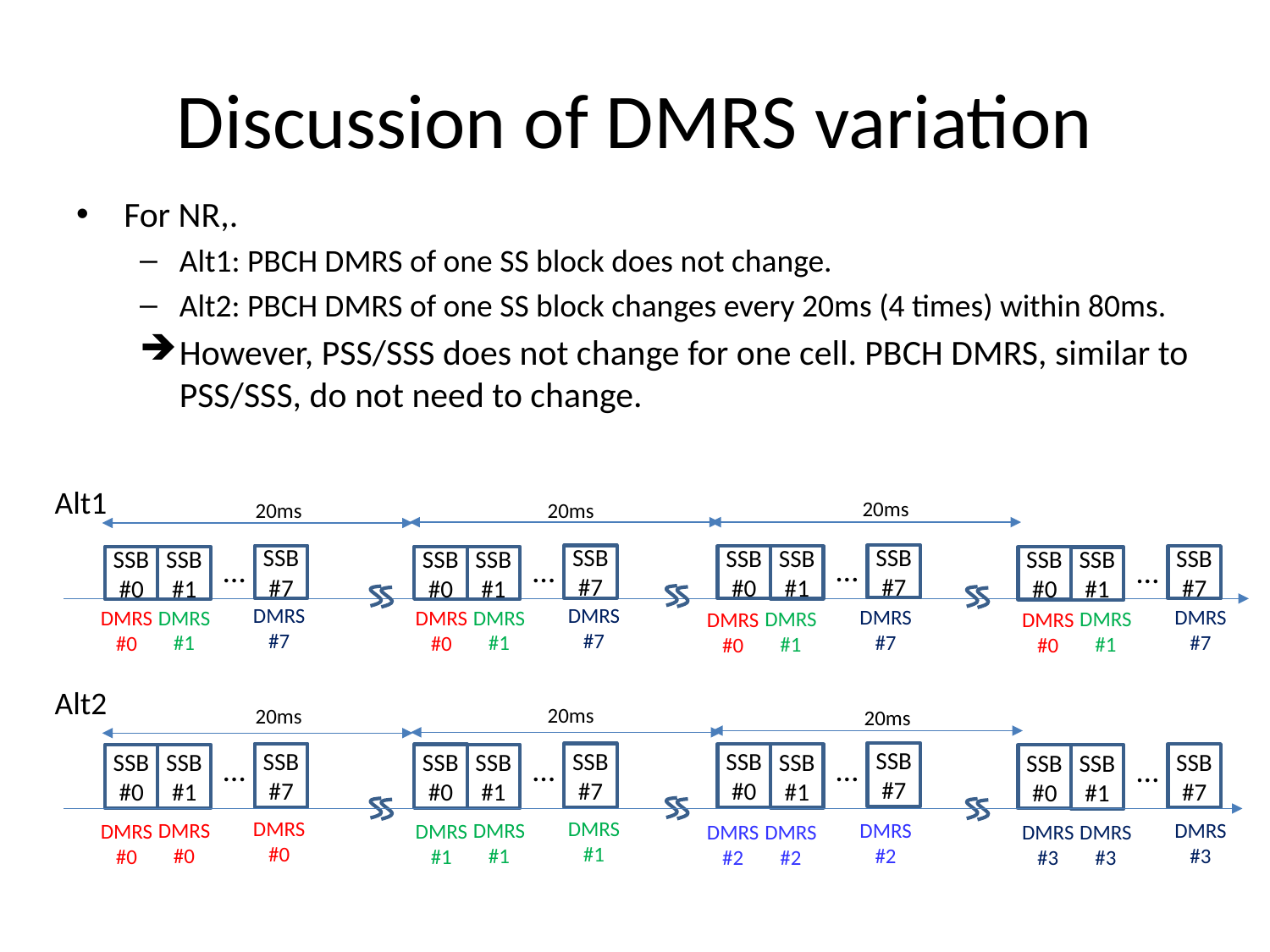

# Discussion of DMRS variation
For NR,.
Alt1: PBCH DMRS of one SS block does not change.
Alt2: PBCH DMRS of one SS block changes every 20ms (4 times) within 80ms.
However, PSS/SSS does not change for one cell. PBCH DMRS, similar to PSS/SSS, do not need to change.

Alt1
20ms
20ms
20ms
…
…
…
SSB
#7
…
SSB
#7
SSB
#7
SSB
#0
SSB
#7
SSB
#1
SSB
#0
SSB
#0
SSB
#1
SSB
#1
SSB
#0
SSB
#1

DMRS #7
DMRS #7
DMRS #7
DMRS #7
DMRS #1
DMRS #1
DMRS #0
DMRS #0
DMRS #1
DMRS #1
DMRS #0
DMRS #0
Alt2
20ms
20ms
20ms
SSB
#7
…
SSB
#7
SSB
#7
…
…
SSB
#0
SSB
#7
SSB
#1
…
SSB
#0
SSB
#0
SSB
#1
SSB
#1
SSB
#0
SSB
#1

DMRS #0
DMRS #1
DMRS #2
DMRS #3
DMRS #0
DMRS #1
DMRS #0
DMRS #1
DMRS #2
DMRS #3
DMRS #2
DMRS #3